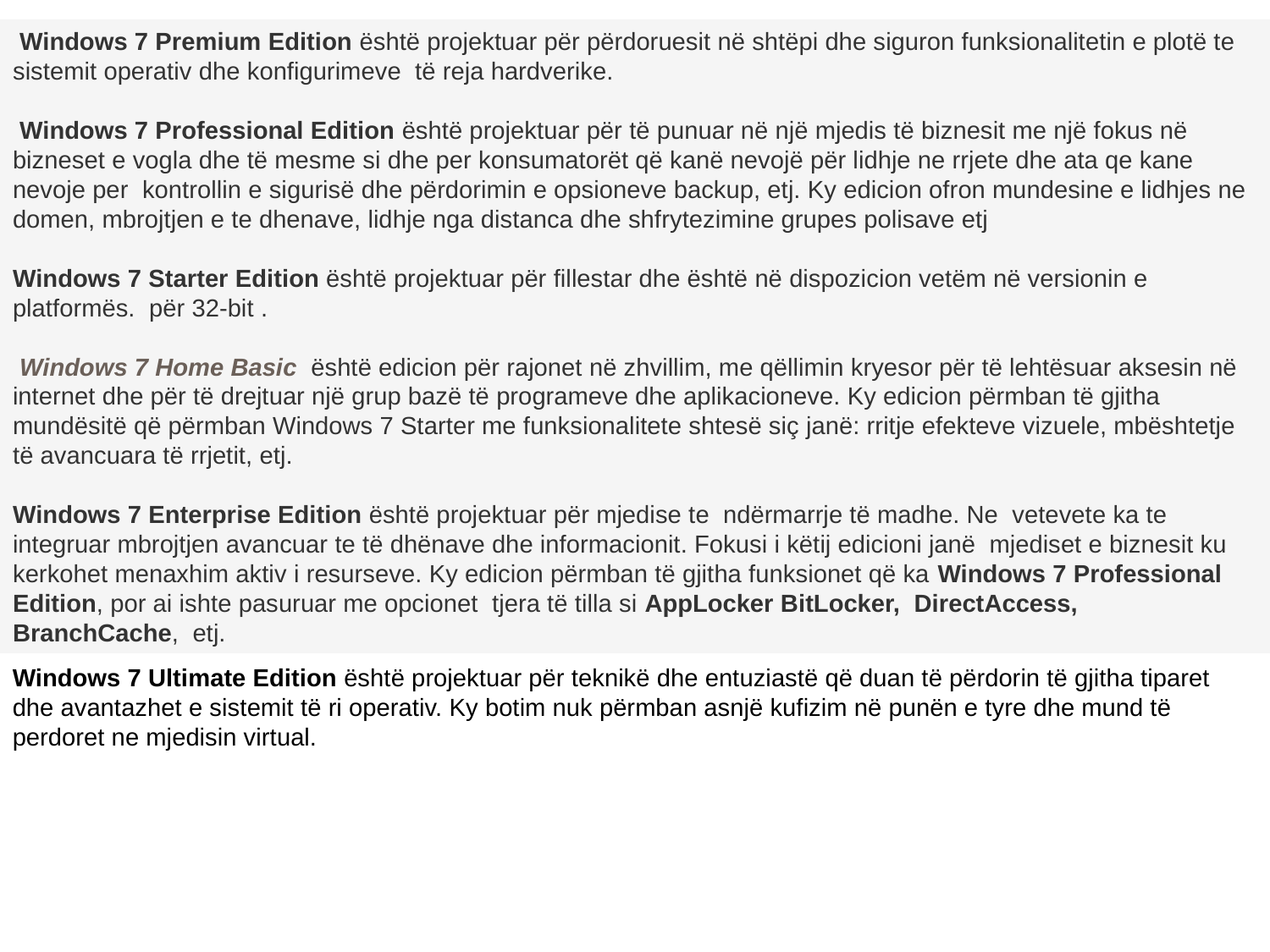

Windows 7 Premium Edition është projektuar për përdoruesit në shtëpi dhe siguron funksionalitetin e plotë te sistemit operativ dhe konfigurimeve  të reja hardverike.

 Windows 7 Professional Edition është projektuar për të punuar në një mjedis të biznesit me një fokus në bizneset e vogla dhe të mesme si dhe per konsumatorët që kanë nevojë për lidhje ne rrjete dhe ata qe kane nevoje per  kontrollin e sigurisë dhe përdorimin e opsioneve backup, etj. Ky edicion ofron mundesine e lidhjes ne domen, mbrojtjen e te dhenave, lidhje nga distanca dhe shfrytezimine grupes polisave etj
Windows 7 Starter Edition është projektuar për fillestar dhe është në dispozicion vetëm në versionin e platformës.  për 32-bit .

 Windows 7 Home Basic  është edicion për rajonet në zhvillim, me qëllimin kryesor për të lehtësuar aksesin në internet dhe për të drejtuar një grup bazë të programeve dhe aplikacioneve. Ky edicion përmban të gjitha mundësitë që përmban Windows 7 Starter me funksionalitete shtesë siç janë: rritje efekteve vizuele, mbështetje të avancuara të rrjetit, etj.
Windows 7 Enterprise Edition është projektuar për mjedise te  ndërmarrje të madhe. Ne  vetevete ka te integruar mbrojtjen avancuar te të dhënave dhe informacionit. Fokusi i këtij edicioni janë  mjediset e biznesit ku kerkohet menaxhim aktiv i resurseve. Ky edicion përmban të gjitha funksionet që ka Windows 7 Professional Edition, por ai ishte pasuruar me opcionet  tjera të tilla si AppLocker BitLocker,  DirectAccess,  BranchCache,  etj.
Windows 7 Ultimate Edition është projektuar për teknikë dhe entuziastë që duan të përdorin të gjitha tiparet dhe avantazhet e sistemit të ri operativ. Ky botim nuk përmban asnjë kufizim në punën e tyre dhe mund të perdoret ne mjedisin virtual.